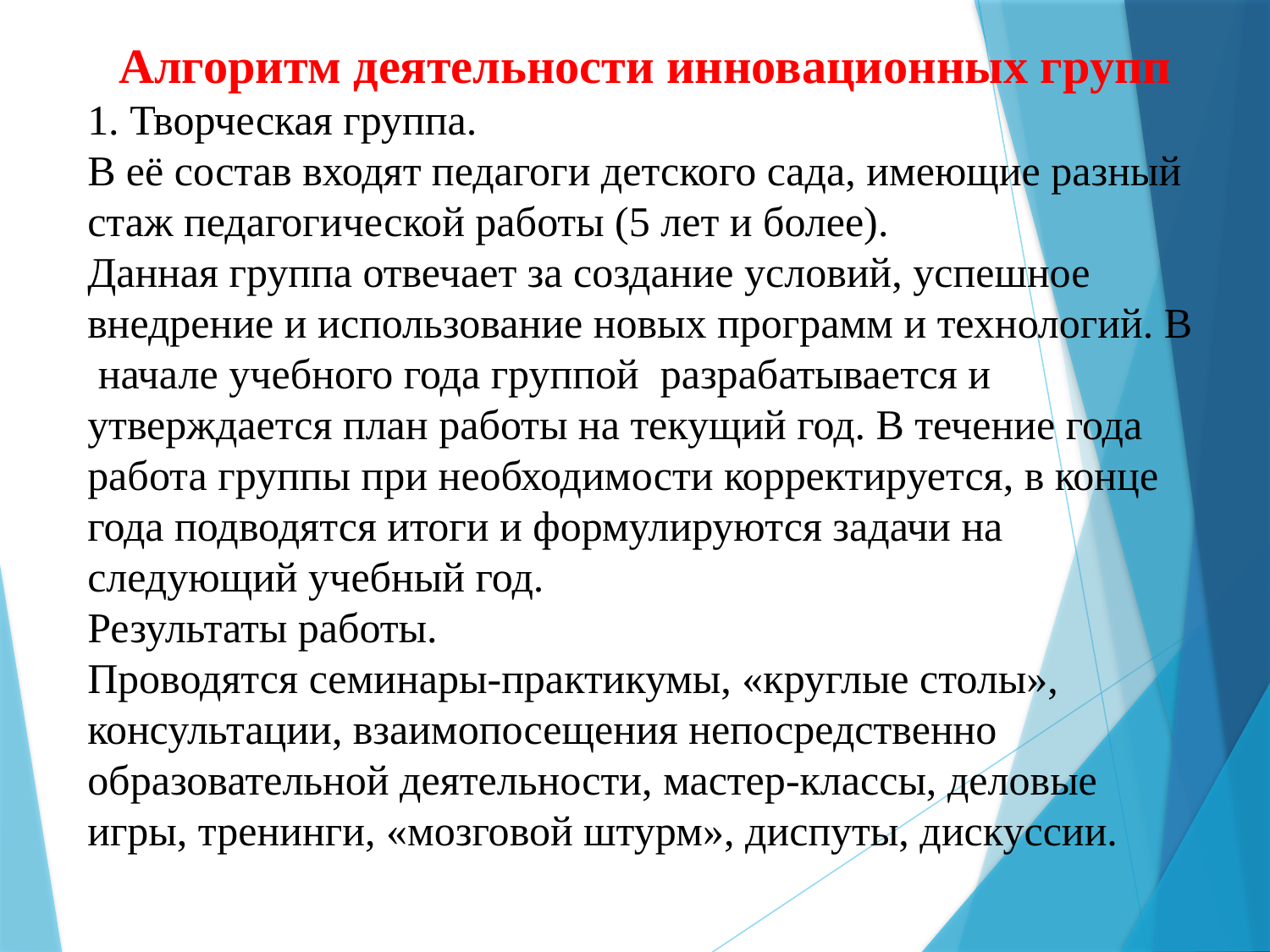

Алгоритм деятельности инновационных групп
1. Творческая группа.
В её состав входят педагоги детского сада, имеющие разный стаж педагогической работы (5 лет и более).
Данная группа отвечает за создание условий, успешное внедрение и использование новых программ и технологий. В  начале учебного года группой  разрабатывается и утверждается план работы на текущий год. В течение года работа группы при необходимости корректируется, в конце года подводятся итоги и формулируются задачи на следующий учебный год.
Результаты работы.
Проводятся семинары-практикумы, «круглые столы», консультации, взаимопосещения непосредственно образовательной деятельности, мастер-классы, деловые игры, тренинги, «мозговой штурм», диспуты, дискуссии.